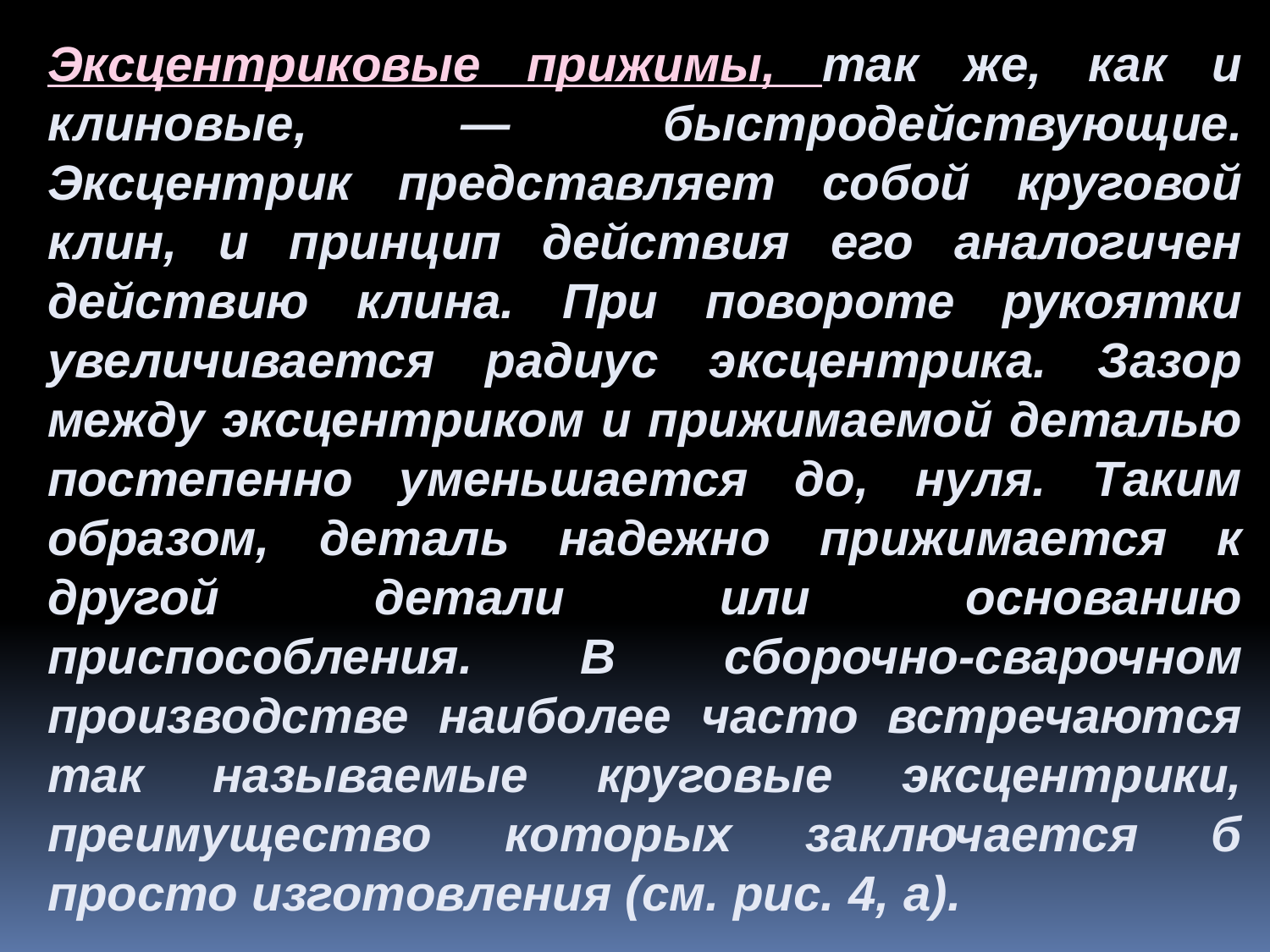

Эксцентриковые прижимы, так же, как и клиновые, — быстродействующие. Эксцентрик представляет собой круговой клин, и принцип действия его аналогичен действию клина. При повороте рукоятки увеличивается радиус эксцентрика. Зазор между эксцентриком и прижимаемой деталью постепенно уменьшается до, нуля. Таким образом, деталь надежно прижимается к другой детали или основанию приспособления. В сборочно-сварочном производстве наиболее часто встречаются так называемые круговые эксцентрики, преимущество которых заключается б просто изготовления (см. рис. 4, а).